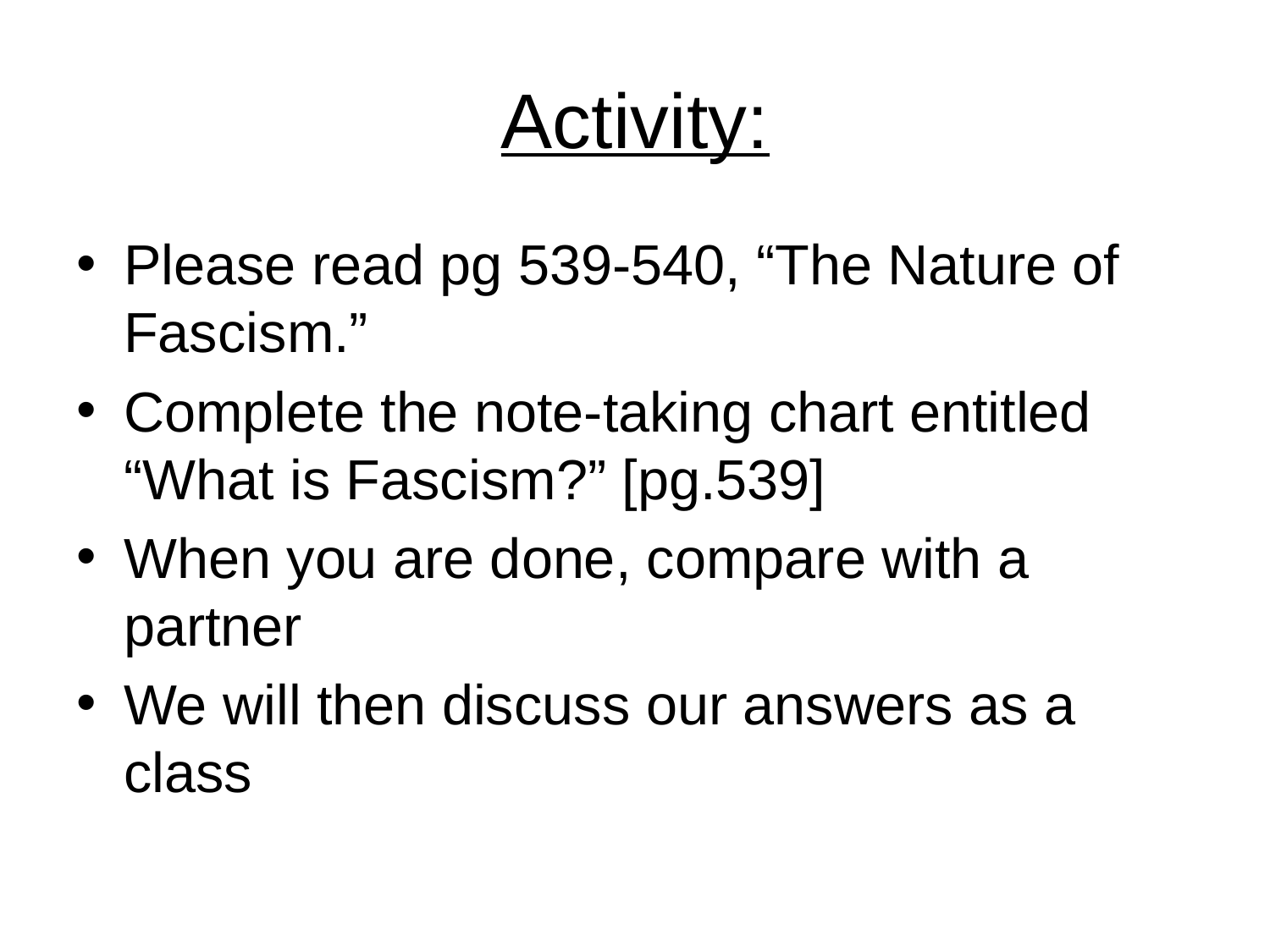

# Activity:
Please read pg 539-540, “The Nature of Fascism.”
Complete the note-taking chart entitled “What is Fascism?” [pg.539]
When you are done, compare with a partner
We will then discuss our answers as a class